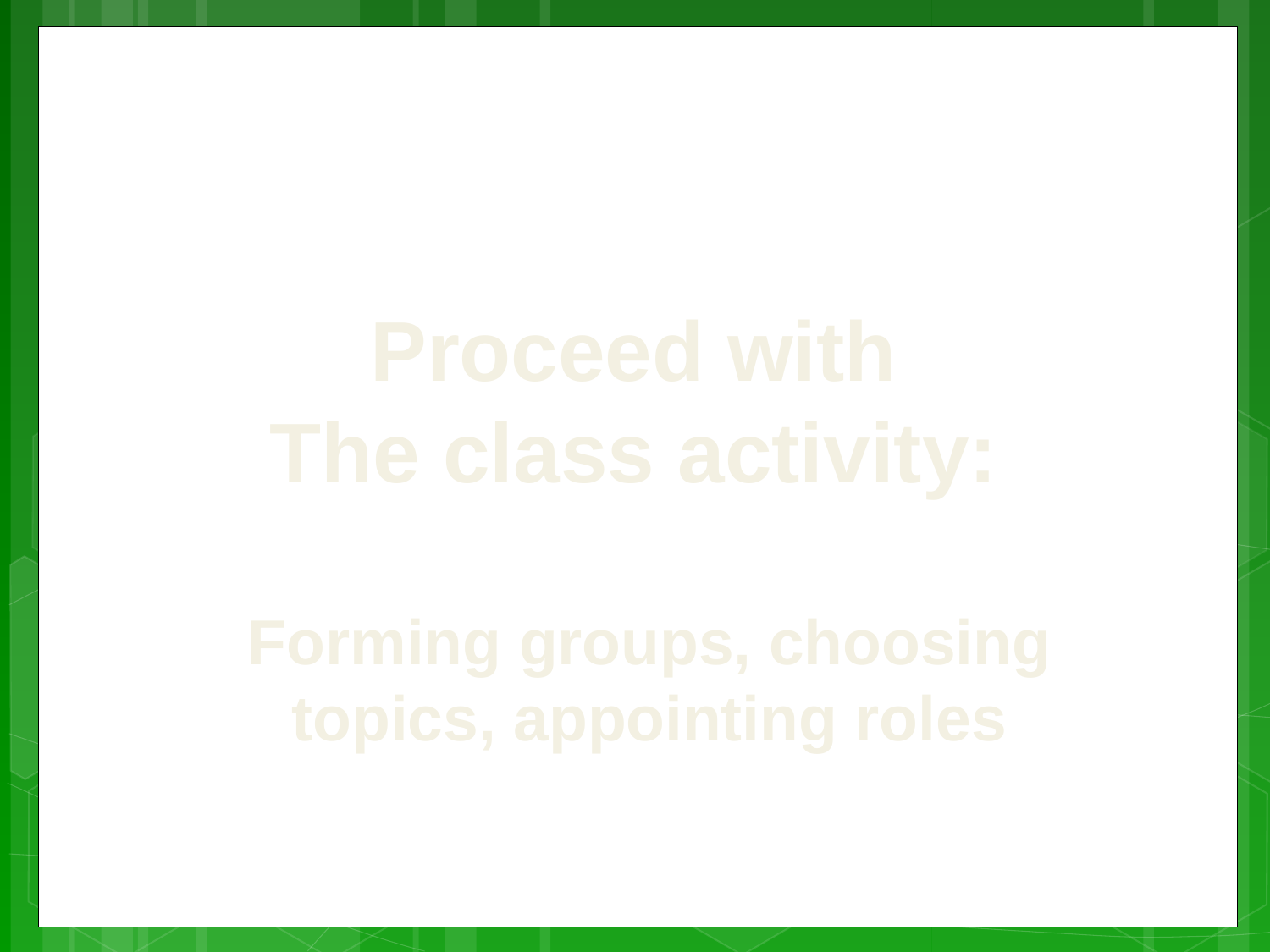

Proceed with
The class activity:
Forming groups, choosing topics, appointing roles